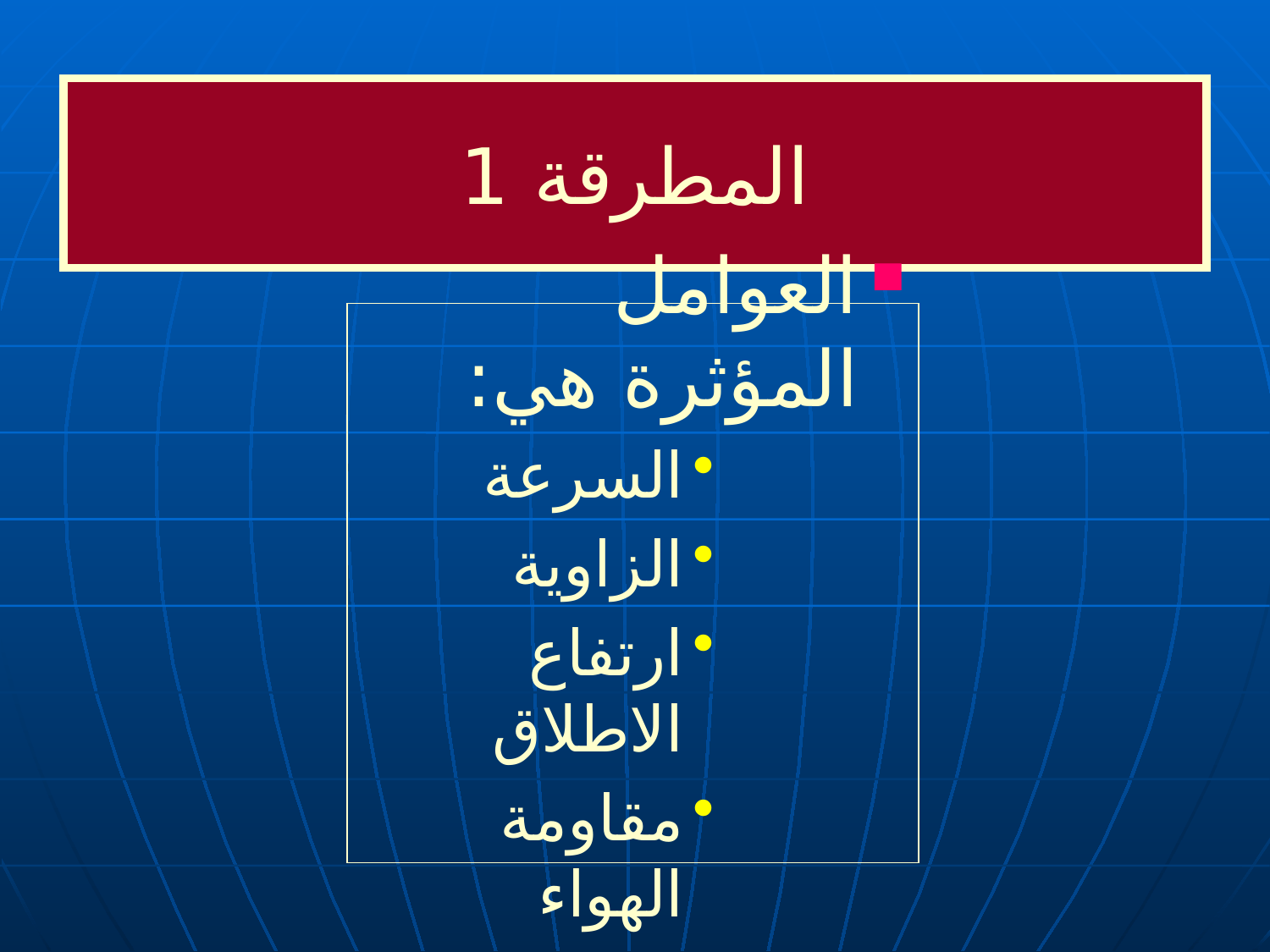

# المطرقة 1
العوامل المؤثرة هي:
السرعة
الزاوية
ارتفاع الاطلاق
مقاومة الهواء